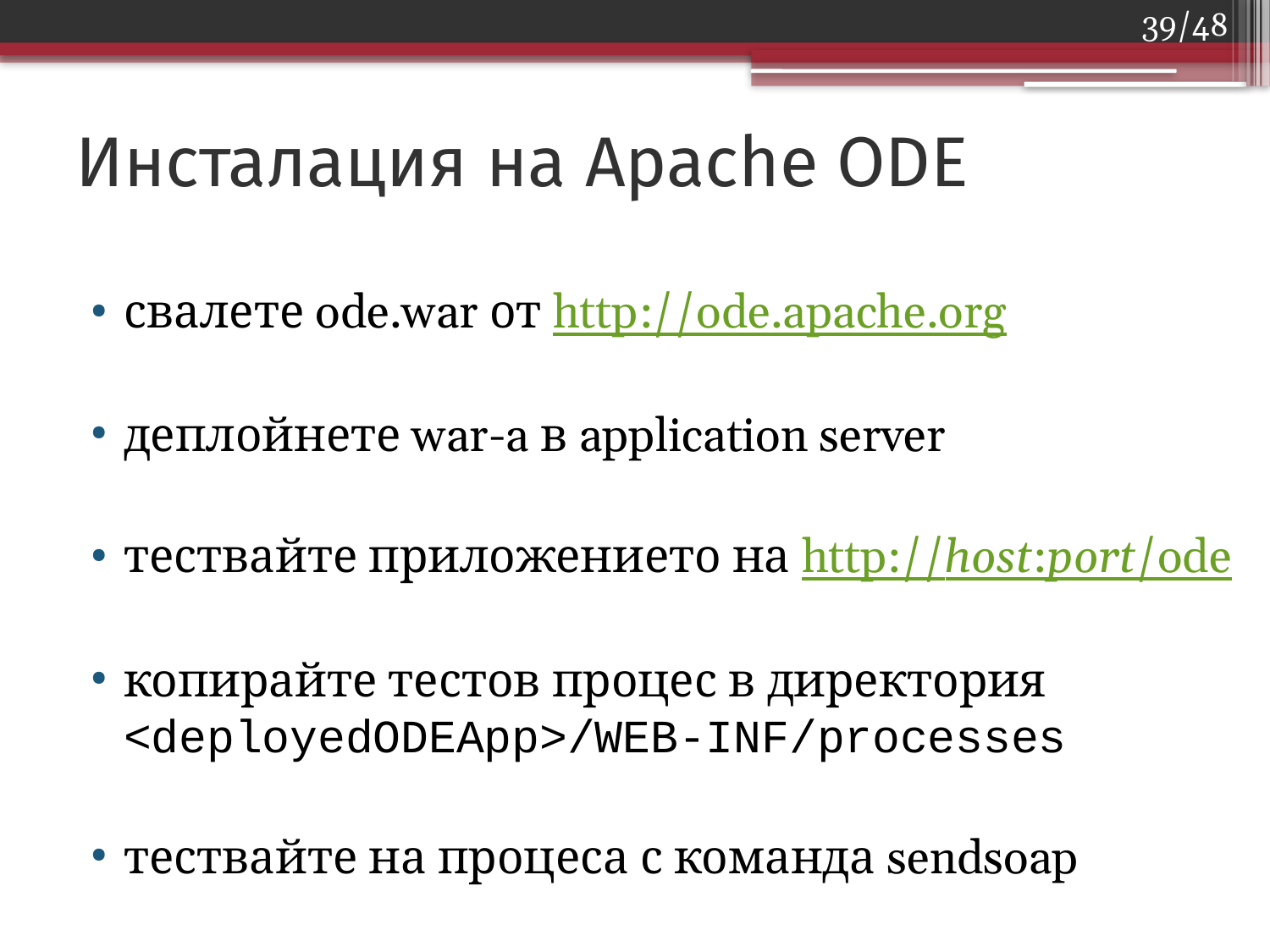

39/48
# Инсталация на Apache ODE
свалете ode.war от http://ode.apache.org

деплойнете war-a в application server

тествайте приложението на http://host:port/ode

копирайте тестов процес в директория <deployedODEApp>/WEB-INF/processes

тествайте на процеса с команда sendsoap